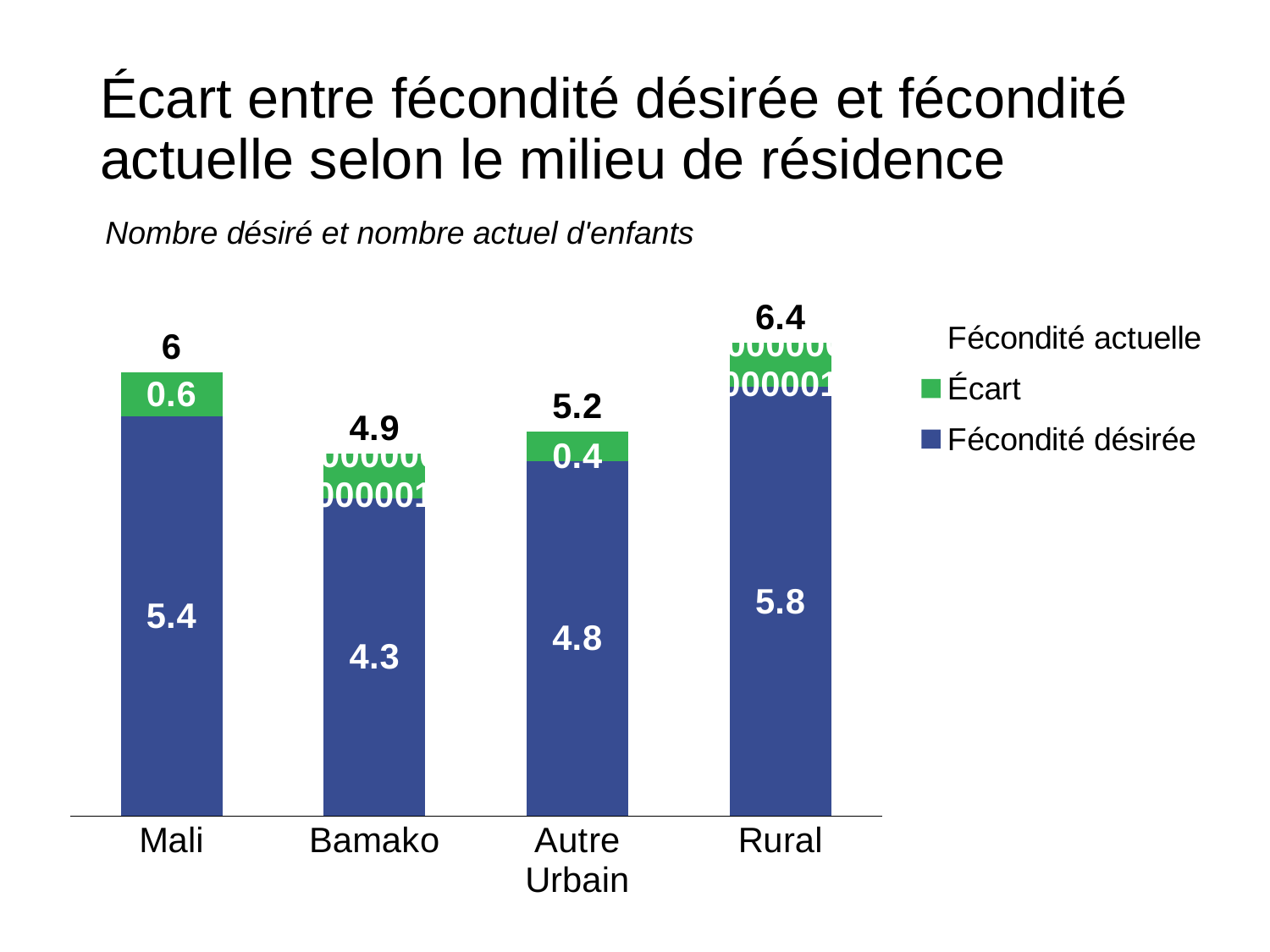

# Écart entre fécondité désirée et fécondité actuelle selon le milieu de résidence
Nombre désiré et nombre actuel d'enfants

### Chart

| Category | Fécondité désirée | Écart | Fécondité actuelle |
|---|---|---|---|
| Mali | 5.4 | 0.5999999999999996 | 6.0 |
| Bamako | 4.3 | 0.6000000000000005 | 4.9 |
| Autre Urbain | 4.8 | 0.40000000000000036 | 5.2 |
| Rural | 5.8 | 0.6000000000000005 | 6.4 |